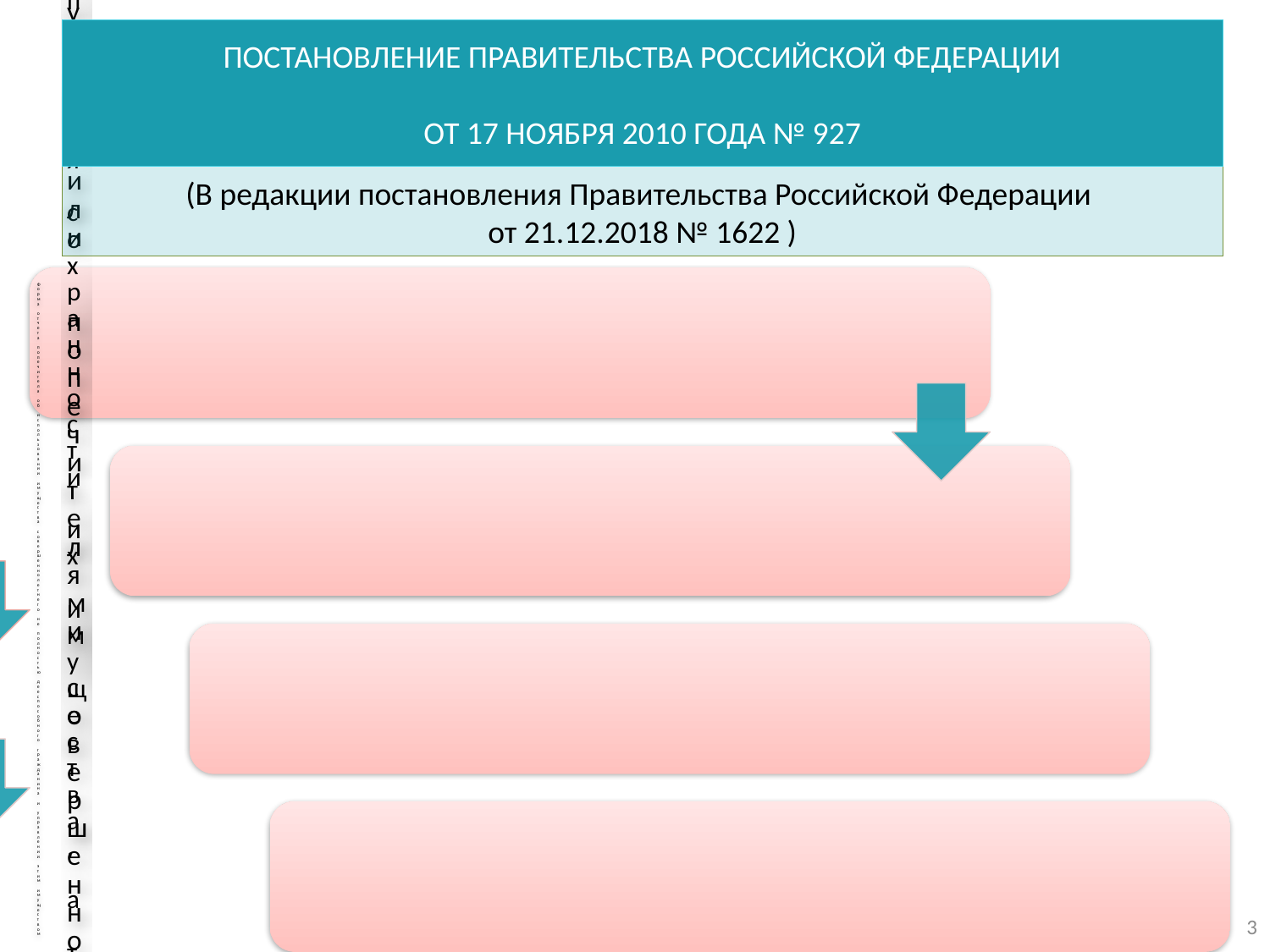

# ПОСТАНОВЛЕНИЕ ПРАВИТЕЛЬСТВА РОССИЙСКОЙ ФЕДЕРАЦИИ ОТ 17 НОЯБРЯ 2010 ГОДА № 927

(В редакции постановления Правительства Российской Федерации
от 21.12.2018 № 1622 )
Форма отчета попечителя об использовании имущества совершеннолетнего не полностью дееспособного гражданина и управлении этим имуществом
3